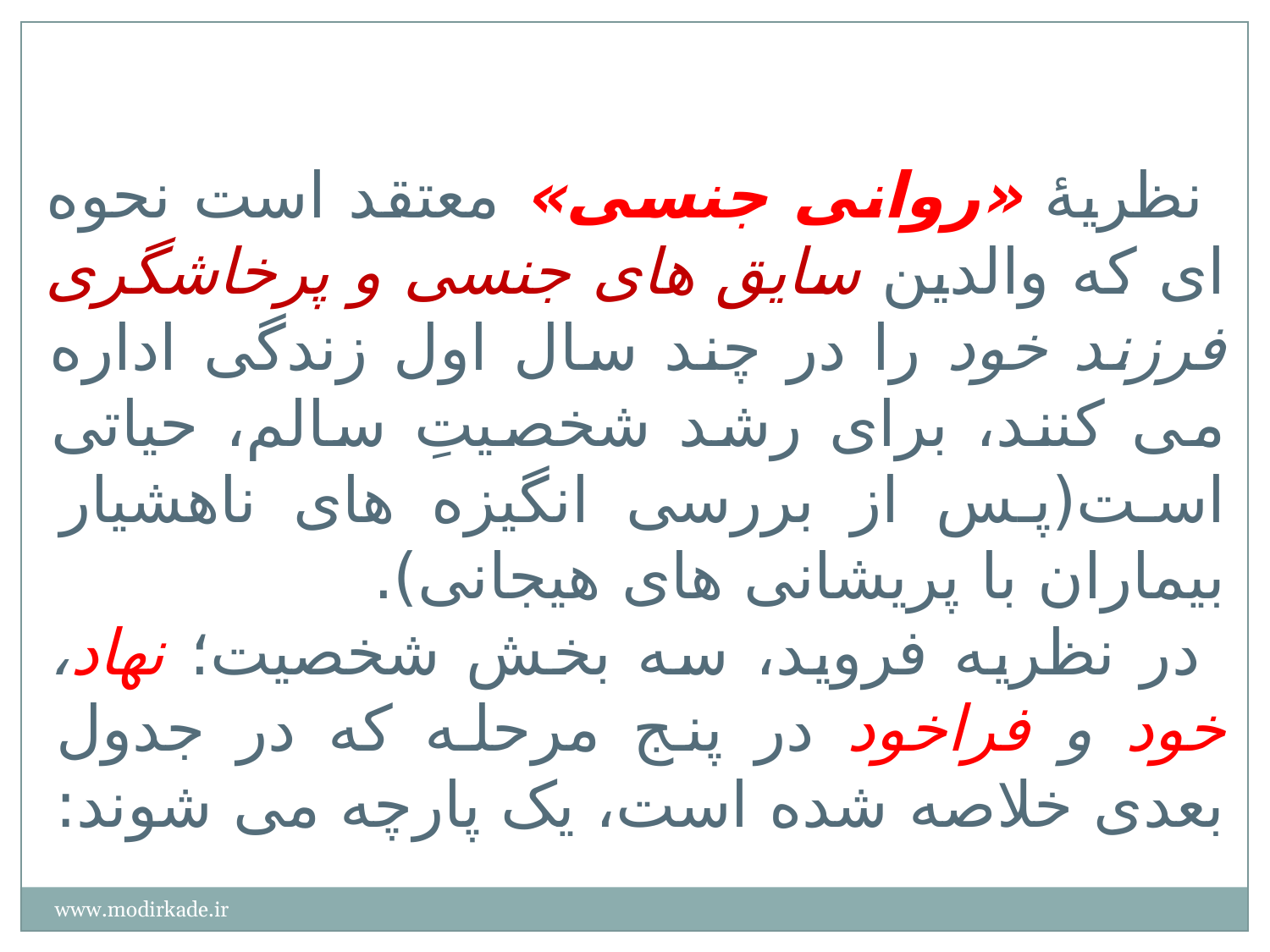

نظریۀ «روانی جنسی» معتقد است نحوه ای که والدین سایق های جنسی و پرخاشگری فرزند خود را در چند سال اول زندگی اداره می کنند، برای رشد شخصیتِ سالم، حیاتی است(پس از بررسی انگیزه های ناهشیار بیماران با پریشانی های هیجانی).
 در نظریه فروید، سه بخش شخصیت؛ نهاد، خود و فراخود در پنج مرحله که در جدول بعدی خلاصه شده است، یک پارچه می شوند:
www.modirkade.ir